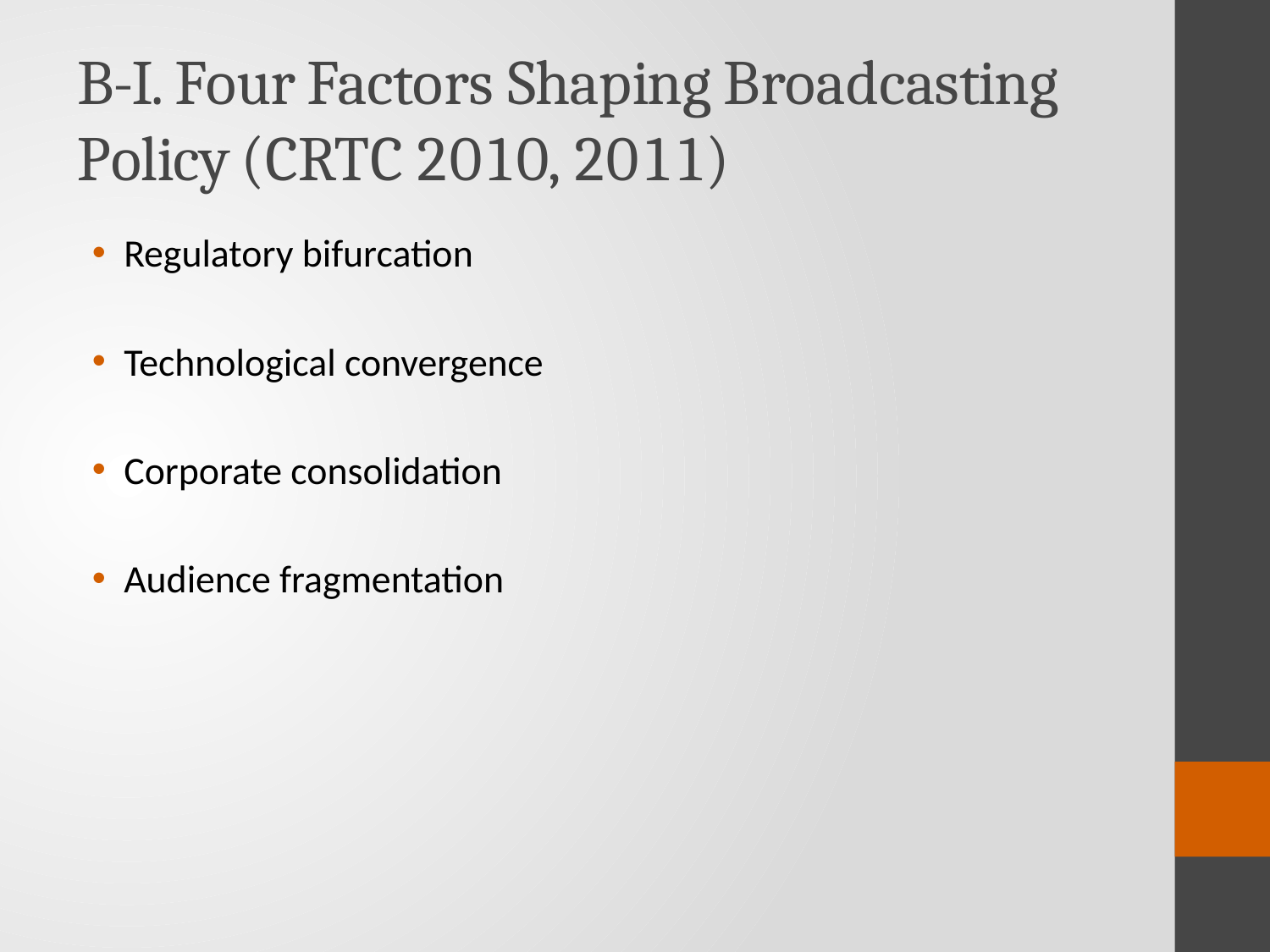

# B-I. Four Factors Shaping Broadcasting Policy (CRTC 2010, 2011)
Regulatory bifurcation

Technological convergence

Corporate consolidation

Audience fragmentation